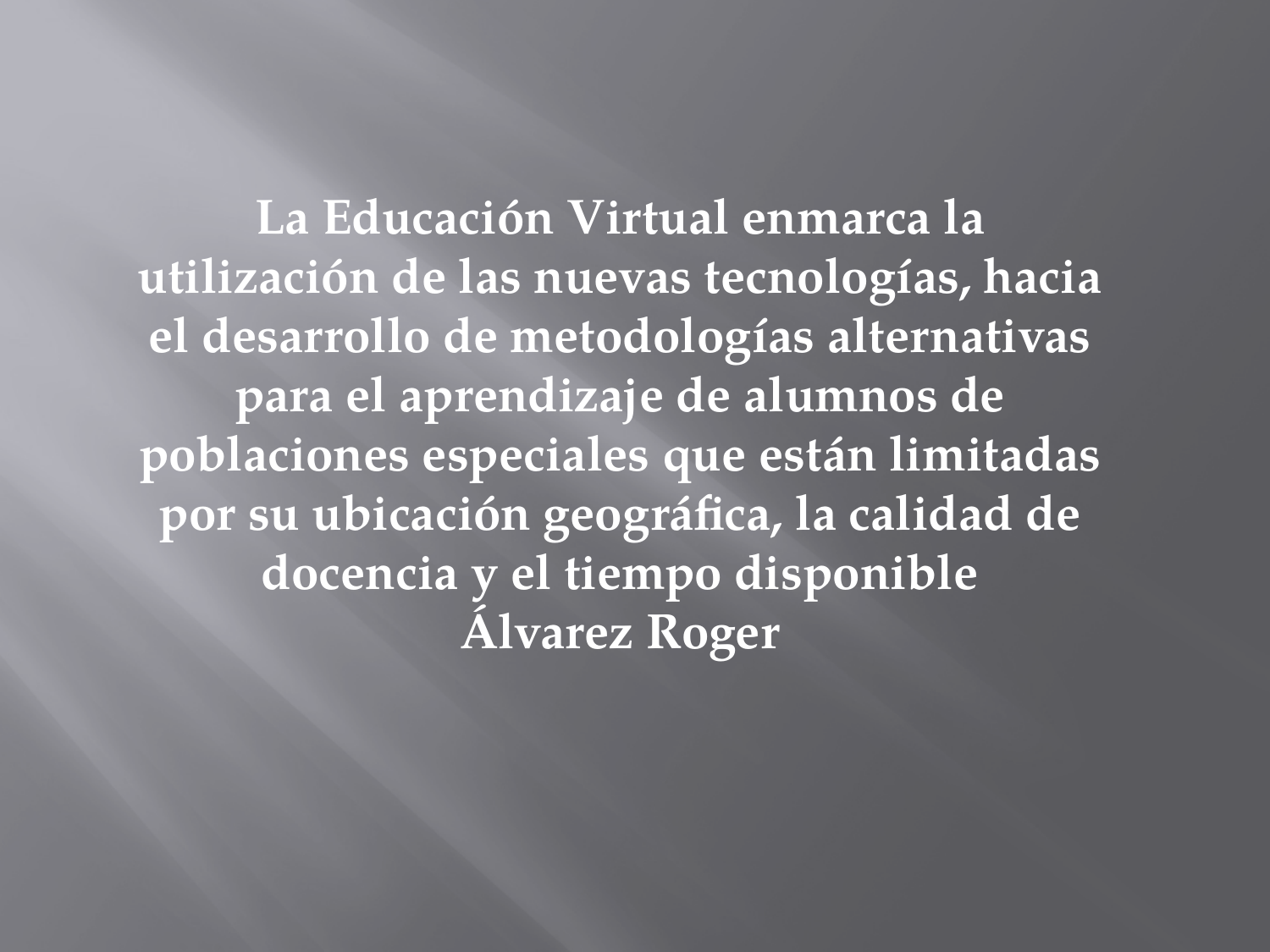

La Educación Virtual enmarca la utilización de las nuevas tecnologías, hacia el desarrollo de metodologías alternativas para el aprendizaje de alumnos de poblaciones especiales que están limitadas por su ubicación geográfica, la calidad de docencia y el tiempo disponible
Álvarez Roger